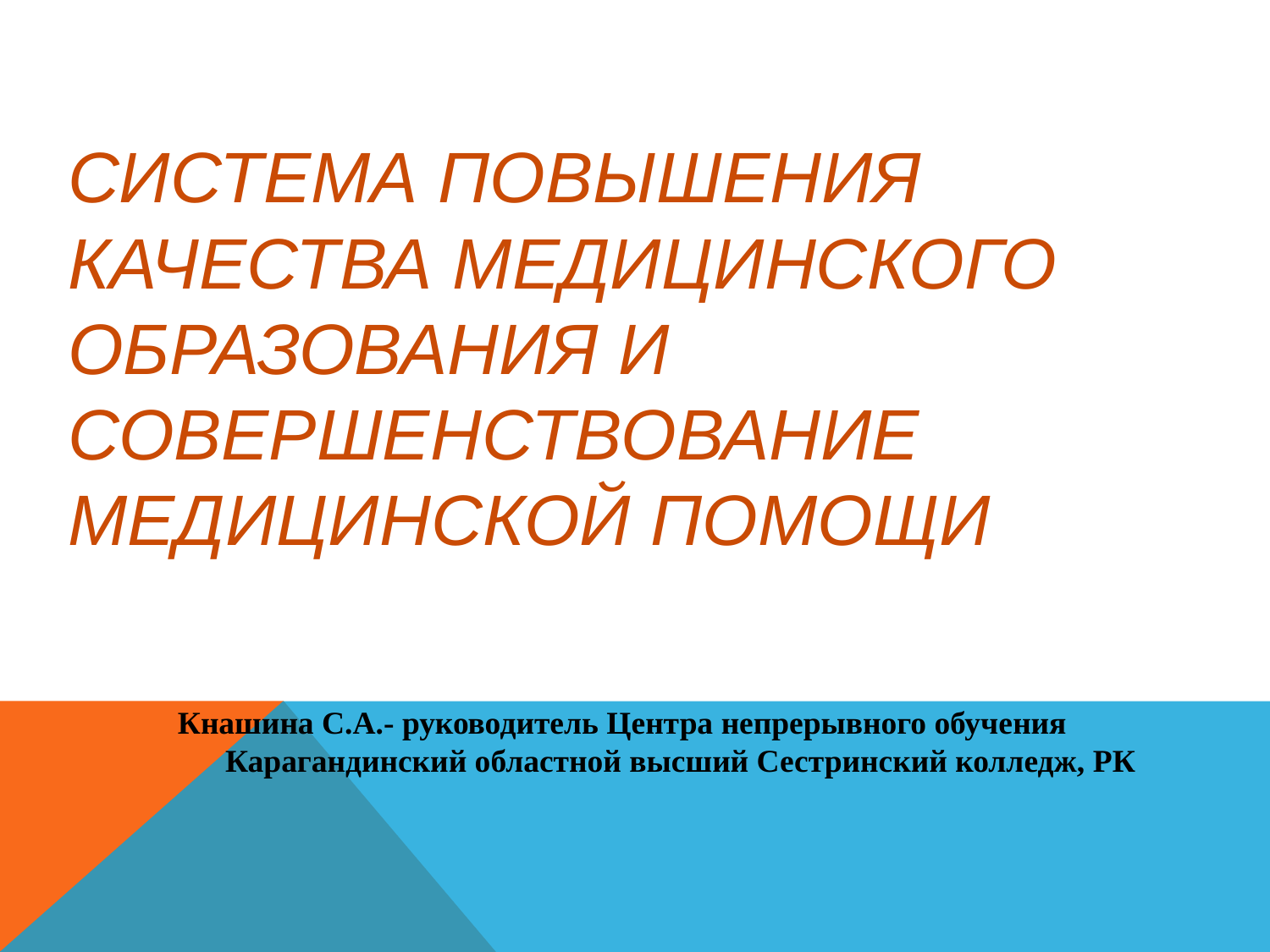

# Система повышения качества медицинского образования и совершенствование медицинской помощи
Кнашина С.А.- руководитель Центра непрерывного обучения
Карагандинский областной высший Сестринский колледж, РК